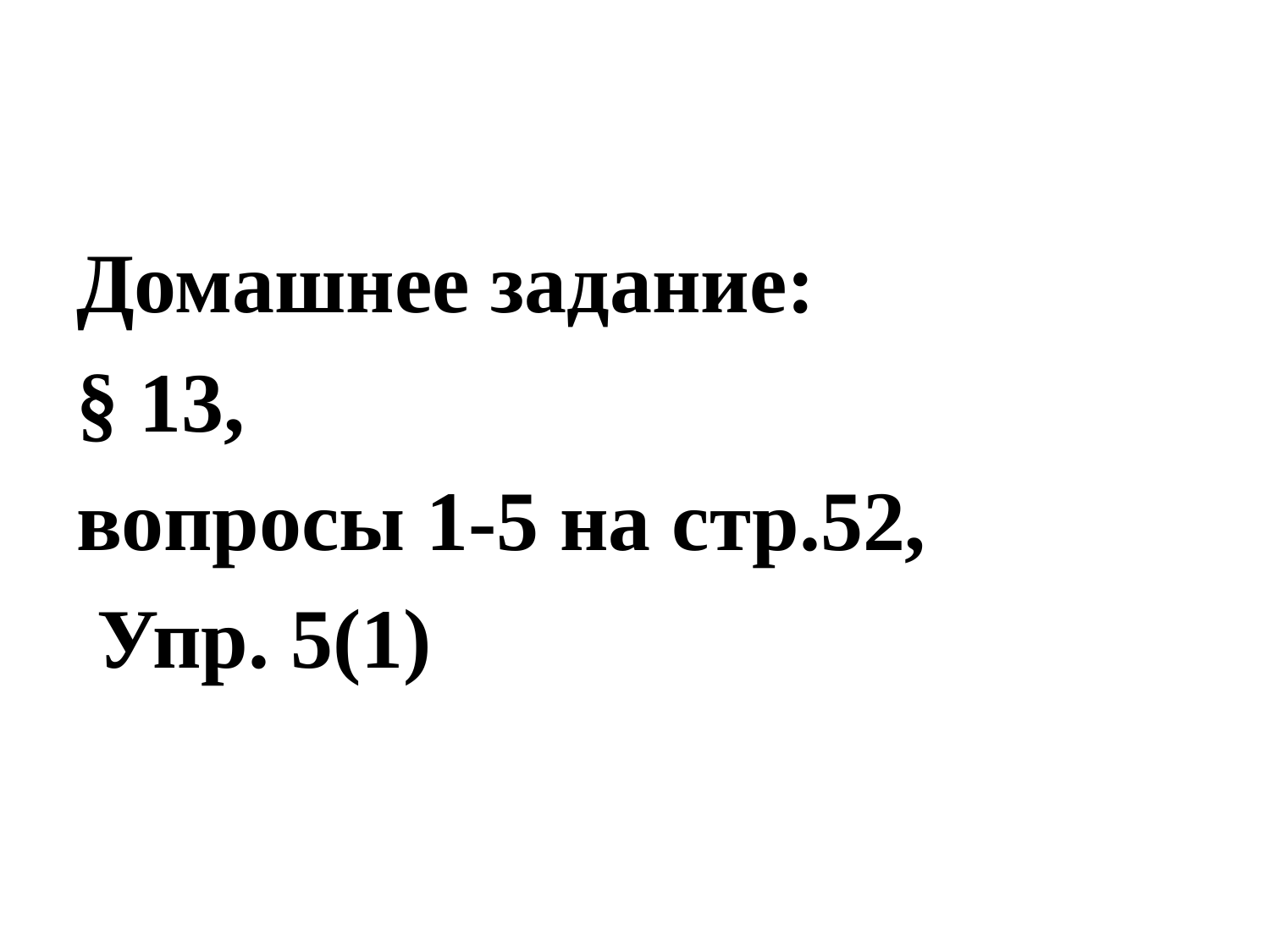

Домашнее задание:
§ 13,
вопросы 1-5 на стр.52,
 Упр. 5(1)